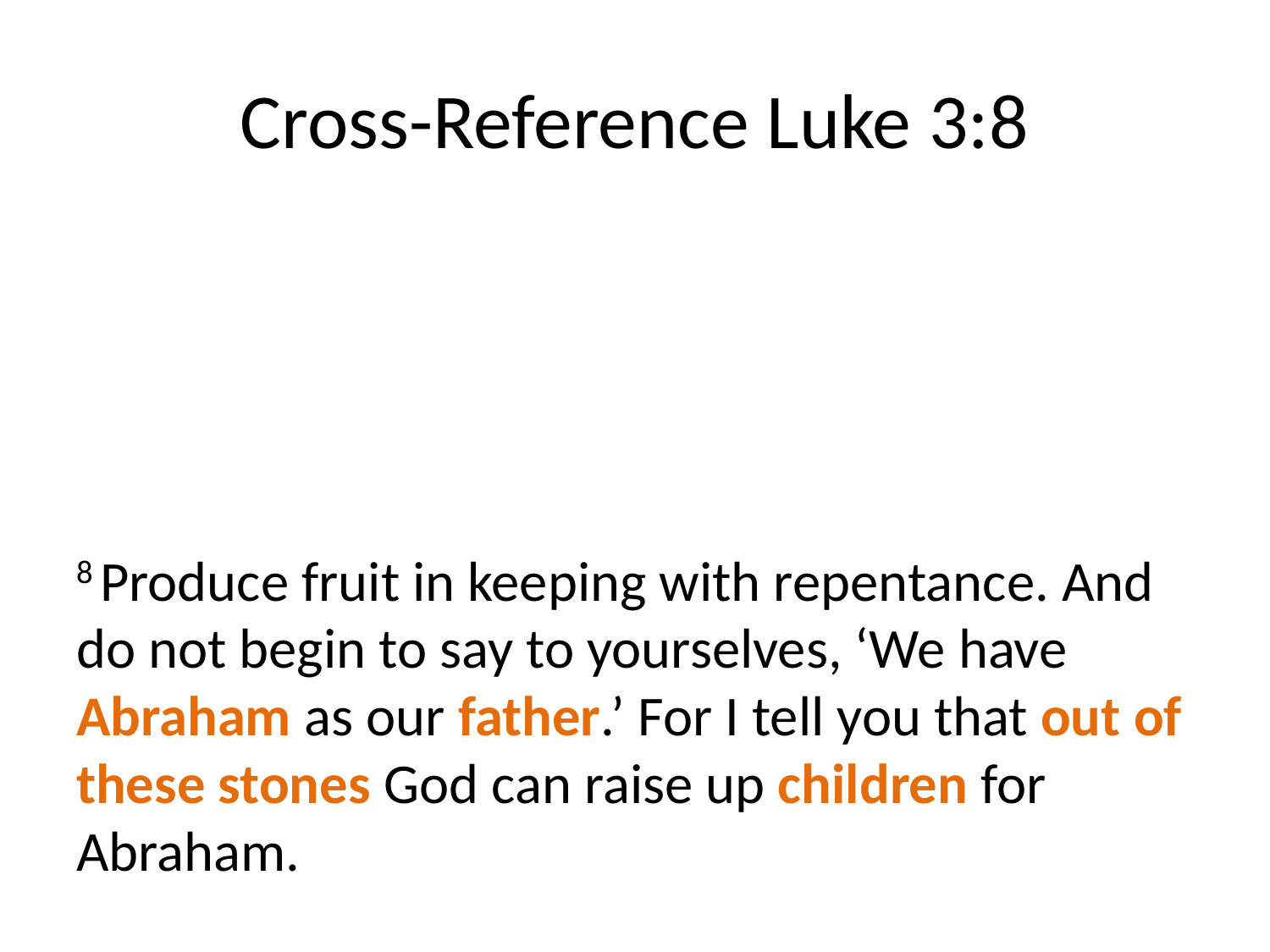

# Cross-Reference Luke 3:8

8 Produce fruit in keeping with repentance. And do not begin to say to yourselves, ‘We have Abraham as our father.’ For I tell you that out of these stones God can raise up children for Abraham.